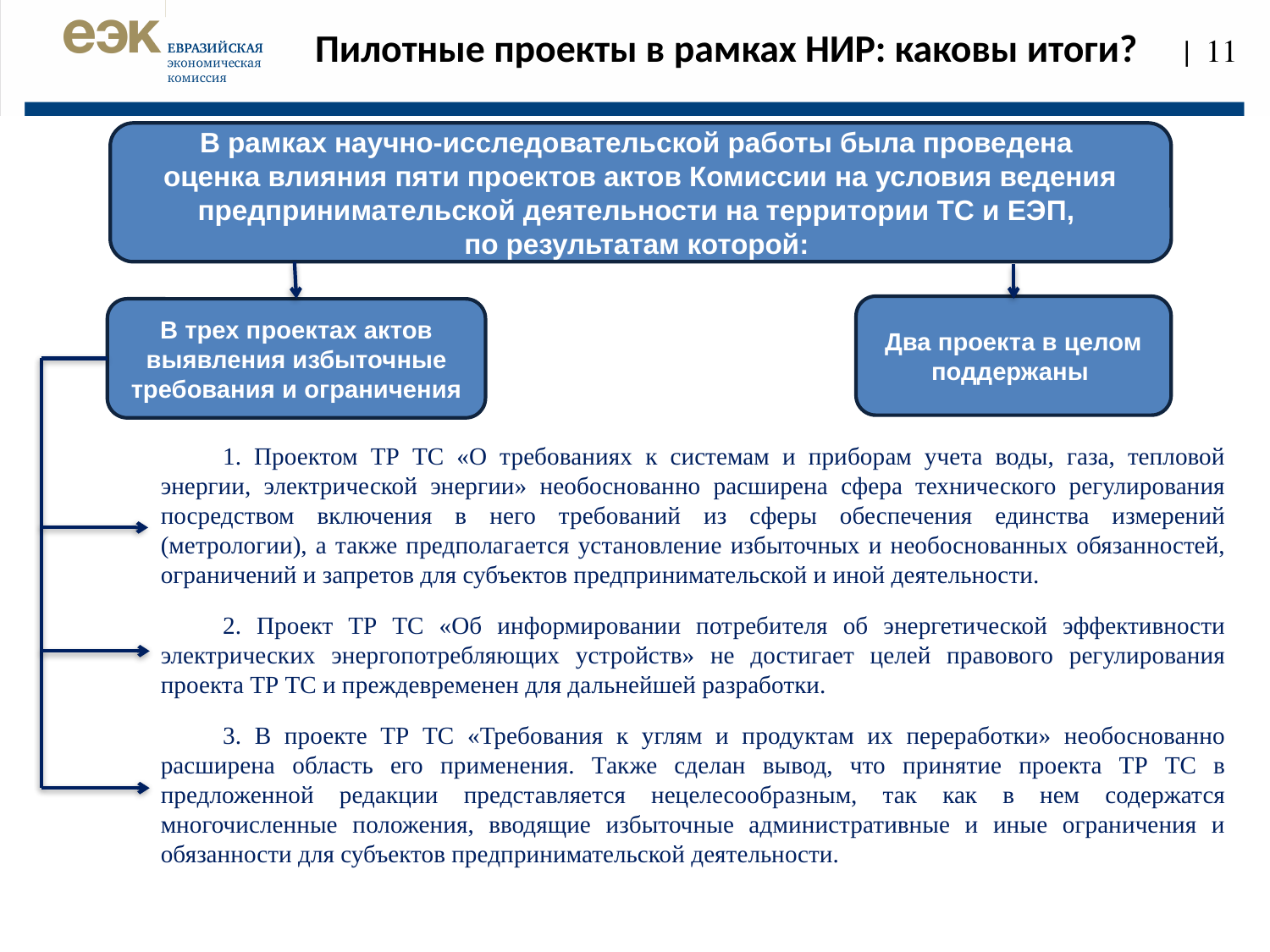

Пилотные проекты в рамках НИР: каковы итоги?
|  11
В рамках научно-исследовательской работы была проведена
оценка влияния пяти проектов актов Комиссии на условия ведения предпринимательской деятельности на территории ТС и ЕЭП,
по результатам которой:
Два проекта в целом поддержаны
В трех проектах актов выявления избыточные требования и ограничения
1. Проектом ТР ТС «О требованиях к системам и приборам учета воды, газа, тепловой энергии, электрической энергии» необоснованно расширена сфера технического регулирования посредством включения в него требований из сферы обеспечения единства измерений (метрологии), а также предполагается установление избыточных и необоснованных обязанностей, ограничений и запретов для субъектов предпринимательской и иной деятельности.

2. Проект ТР ТС «Об информировании потребителя об энергетической эффективности электрических энергопотребляющих устройств» не достигает целей правового регулирования проекта ТР ТС и преждевременен для дальнейшей разработки.

3. В проекте ТР ТС «Требования к углям и продуктам их переработки» необоснованно расширена область его применения. Также сделан вывод, что принятие проекта ТР ТС в предложенной редакции представляется нецелесообразным, так как в нем содержатся многочисленные положения, вводящие избыточные административные и иные ограничения и обязанности для субъектов предпринимательской деятельности.